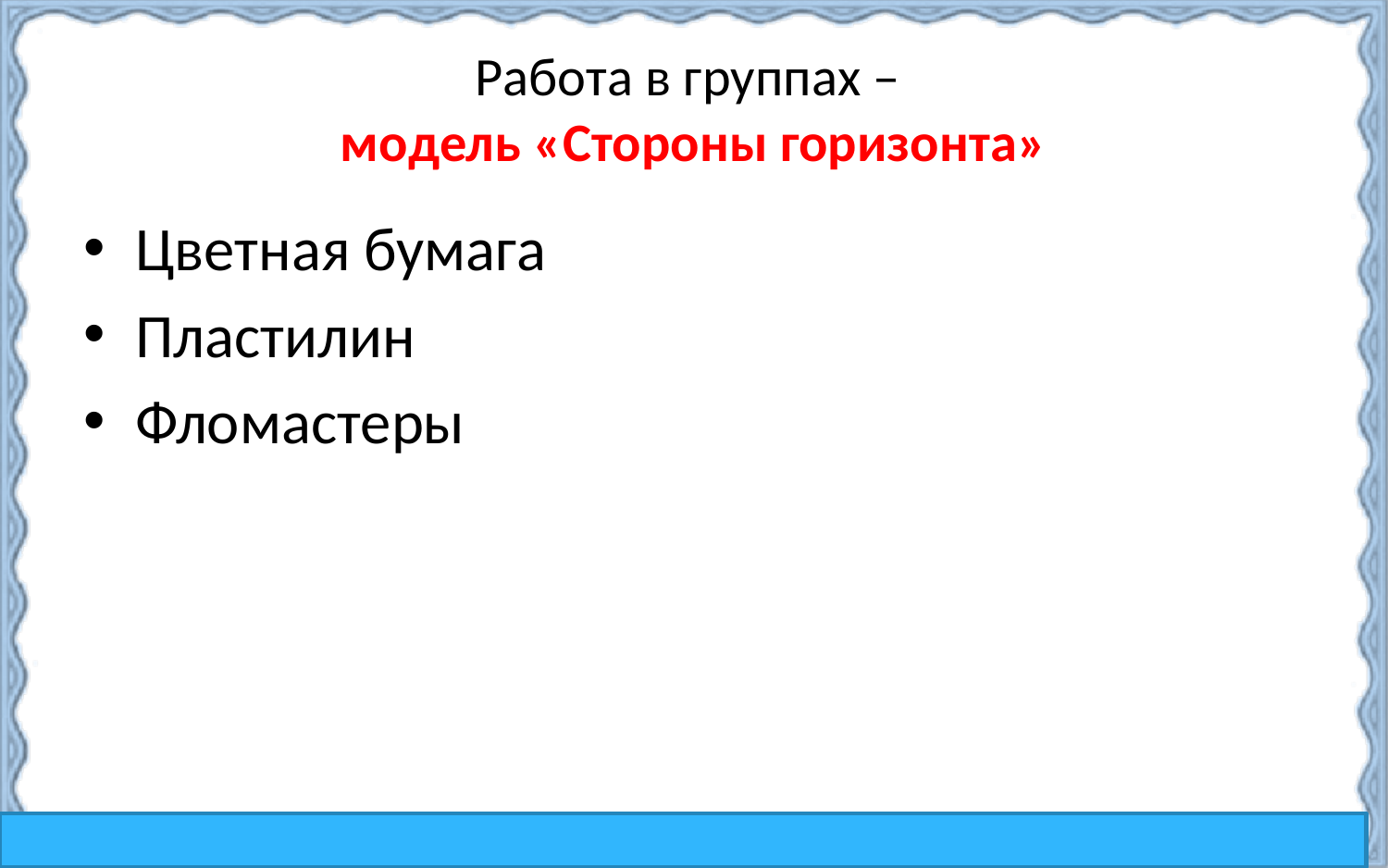

# Работа в группах – модель «Стороны горизонта»
Цветная бумага
Пластилин
Фломастеры